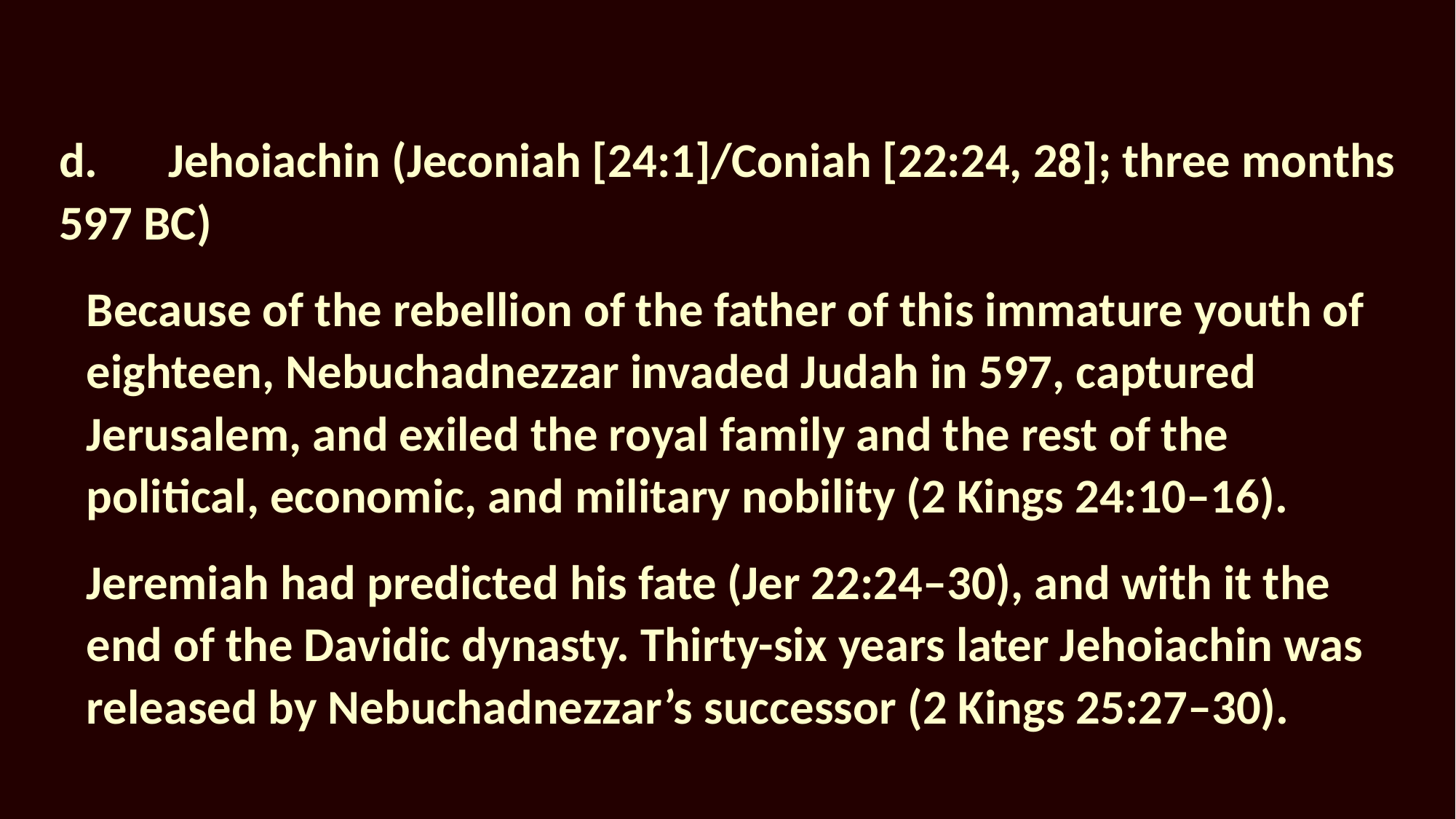

d.	Jehoiachin (Jeconiah [24:1]/Coniah [22:24, 28]; three months 597 BC)
Because of the rebellion of the father of this immature youth of eighteen, Nebuchadnezzar invaded Judah in 597, captured Jerusalem, and exiled the royal family and the rest of the political, economic, and military nobility (2 Kings 24:10–16).
Jeremiah had predicted his fate (Jer 22:24–30), and with it the end of the Davidic dynasty. Thirty-six years later Jehoiachin was released by Nebuchadnezzar’s successor (2 Kings 25:27–30).